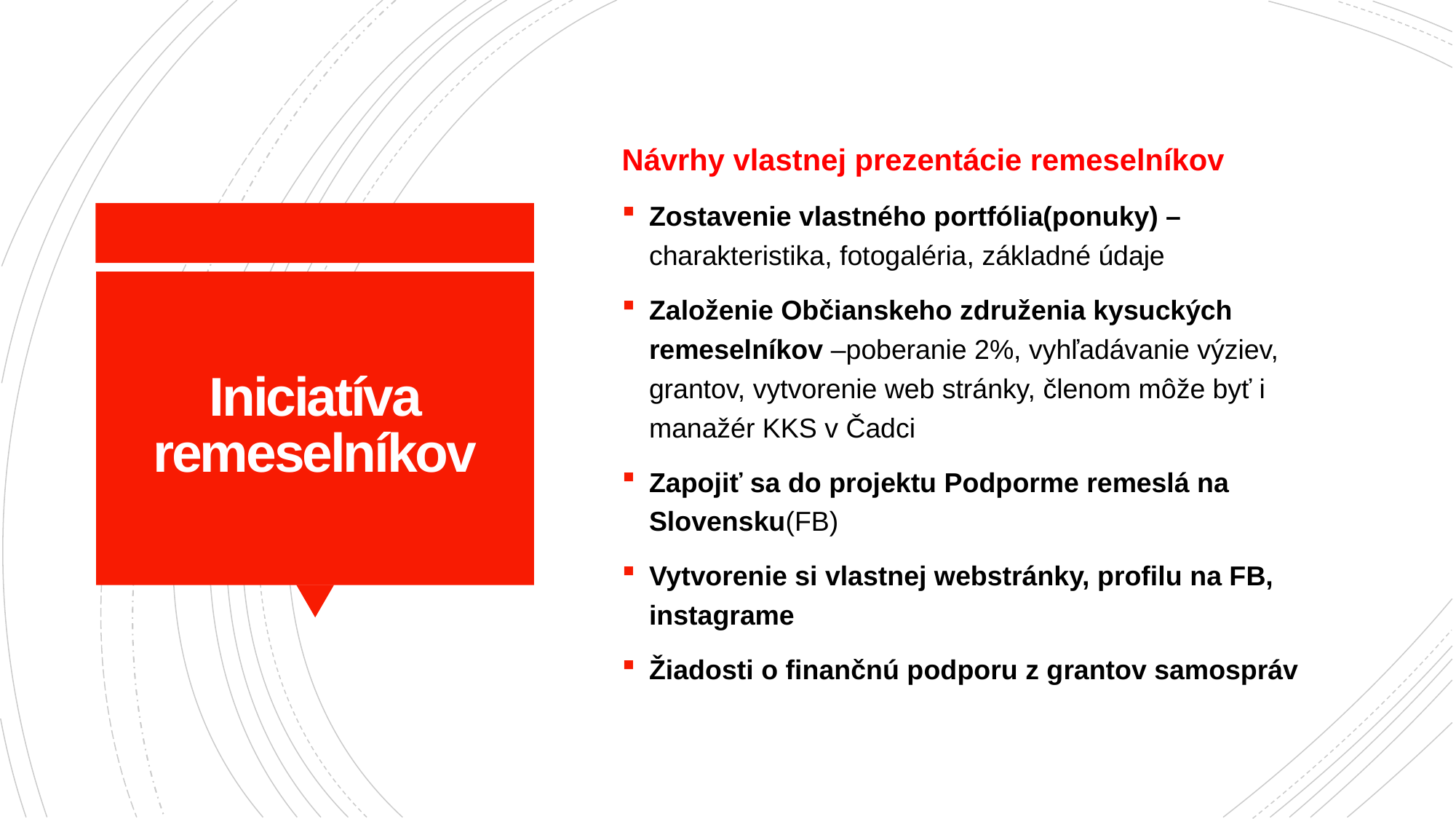

Návrhy vlastnej prezentácie remeselníkov
Zostavenie vlastného portfólia(ponuky) – charakteristika, fotogaléria, základné údaje
Založenie Občianskeho združenia kysuckých remeselníkov –poberanie 2%, vyhľadávanie výziev, grantov, vytvorenie web stránky, členom môže byť i manažér KKS v Čadci
Zapojiť sa do projektu Podporme remeslá na Slovensku(FB)
Vytvorenie si vlastnej webstránky, profilu na FB, instagrame
Žiadosti o finančnú podporu z grantov samospráv
# Iniciatíva remeselníkov